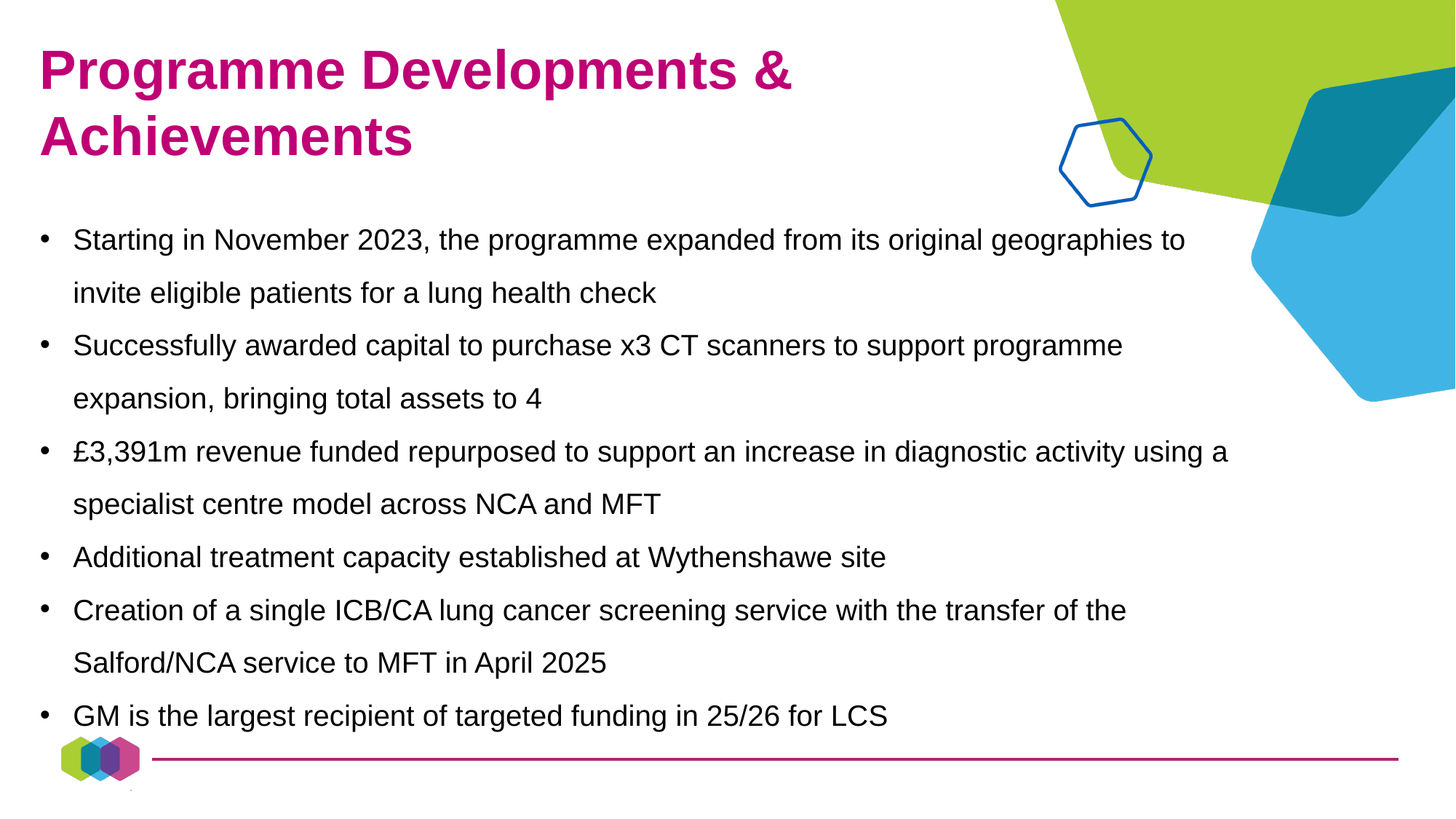

Programme Developments & Achievements
Starting in November 2023, the programme expanded from its original geographies to invite eligible patients for a lung health check
Successfully awarded capital to purchase x3 CT scanners to support programme expansion, bringing total assets to 4
£3,391m revenue funded repurposed to support an increase in diagnostic activity using a specialist centre model across NCA and MFT
Additional treatment capacity established at Wythenshawe site
Creation of a single ICB/CA lung cancer screening service with the transfer of the Salford/NCA service to MFT in April 2025
GM is the largest recipient of targeted funding in 25/26 for LCS